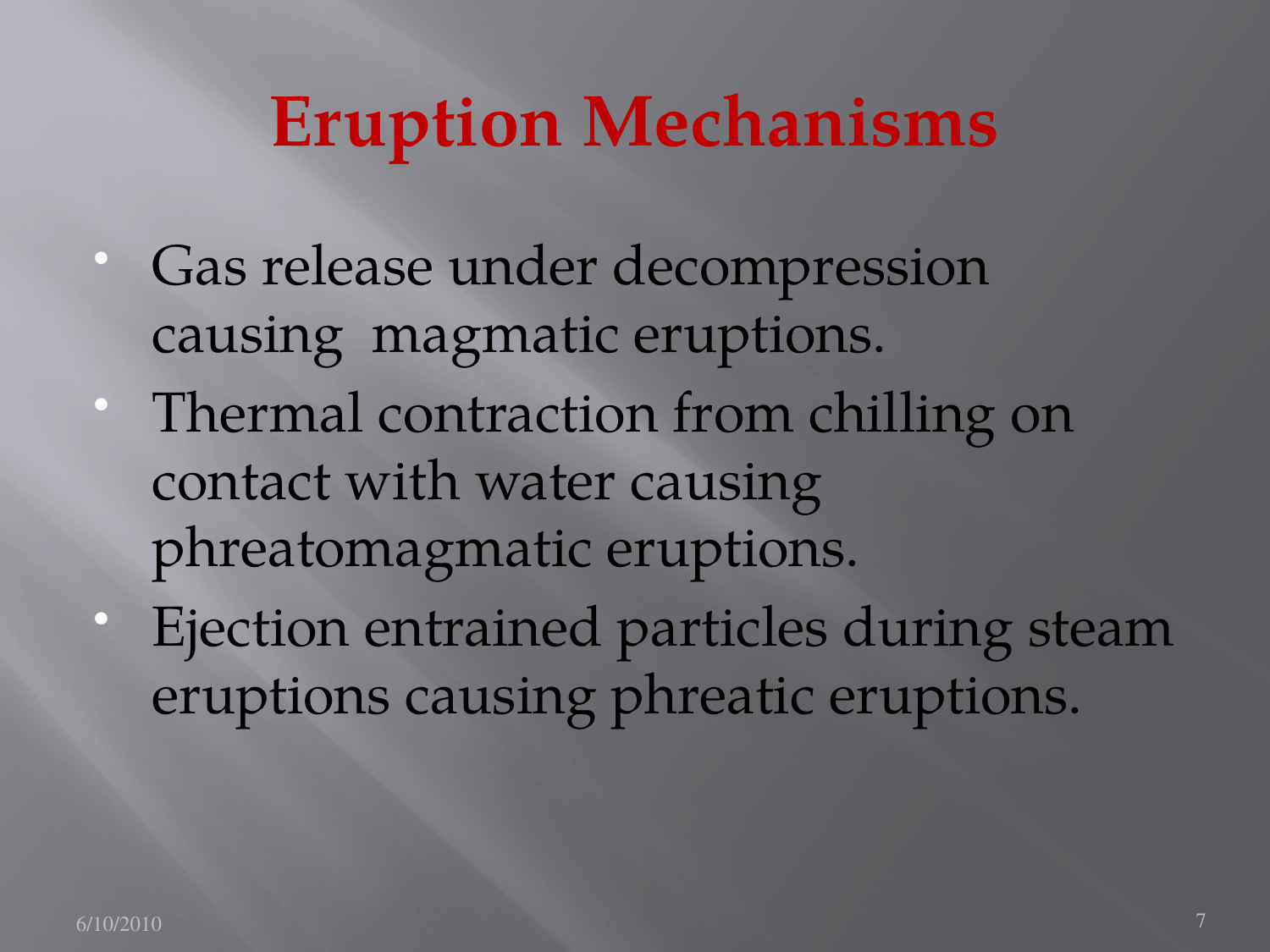

# Eruption Mechanisms
Gas release under decompression causing  magmatic eruptions.
Thermal contraction from chilling on contact with water causing phreatomagmatic eruptions.
Ejection entrained particles during steam eruptions causing phreatic eruptions.

6/10/2010
7